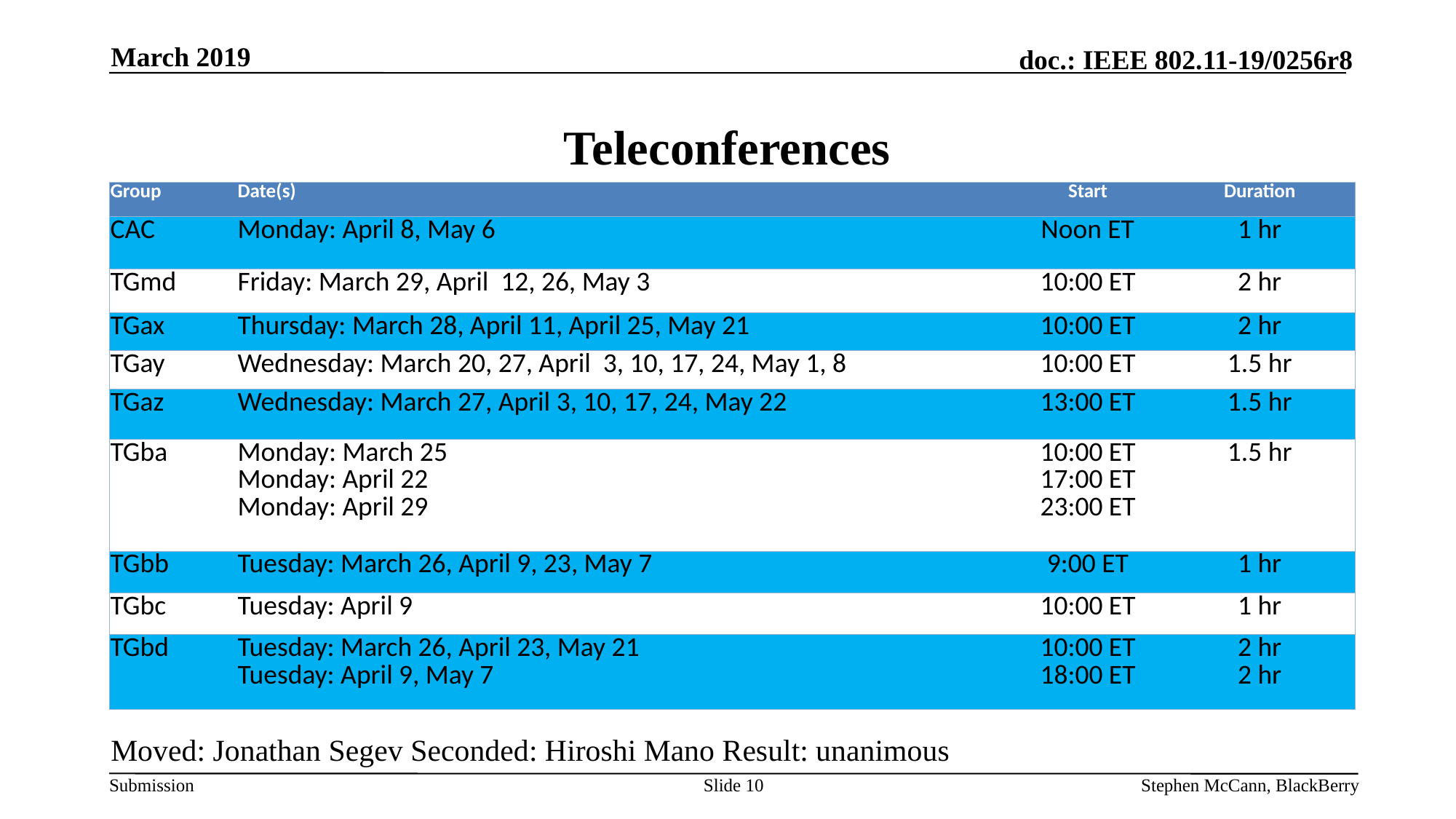

March 2019
# Teleconferences
| Group | Date(s) | Start | Duration |
| --- | --- | --- | --- |
| CAC | Monday: April 8, May 6 | Noon ET | 1 hr |
| TGmd | Friday: March 29, April 12, 26, May 3 | 10:00 ET | 2 hr |
| TGax | Thursday: March 28, April 11, April 25, May 21 | 10:00 ET | 2 hr |
| TGay | Wednesday: March 20, 27, April 3, 10, 17, 24, May 1, 8 | 10:00 ET | 1.5 hr |
| TGaz | Wednesday: March 27, April 3, 10, 17, 24, May 22 | 13:00 ET | 1.5 hr |
| TGba | Monday: March 25 Monday: April 22 Monday: April 29 | 10:00 ET 17:00 ET 23:00 ET | 1.5 hr |
| TGbb | Tuesday: March 26, April 9, 23, May 7 | 9:00 ET | 1 hr |
| TGbc | Tuesday: April 9 | 10:00 ET | 1 hr |
| TGbd | Tuesday: March 26, April 23, May 21 Tuesday: April 9, May 7 | 10:00 ET 18:00 ET | 2 hr 2 hr |
Moved: Jonathan Segev Seconded: Hiroshi Mano Result: unanimous
Slide 10
Stephen McCann, BlackBerry